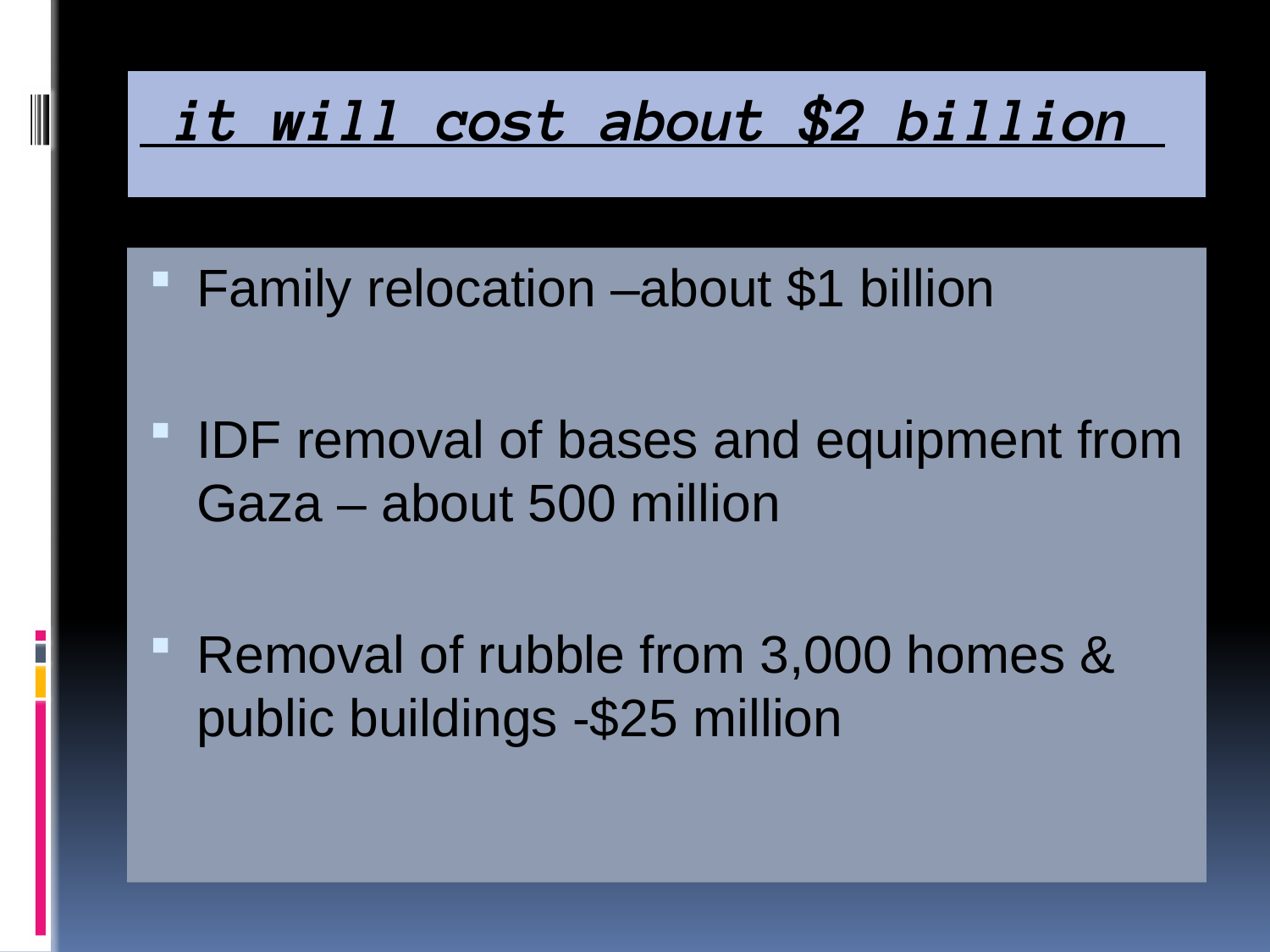

# it will cost about $2 billion
Family relocation –about $1 billion

IDF removal of bases and equipment from Gaza – about 500 million

Removal of rubble from 3,000 homes & public buildings -$25 million